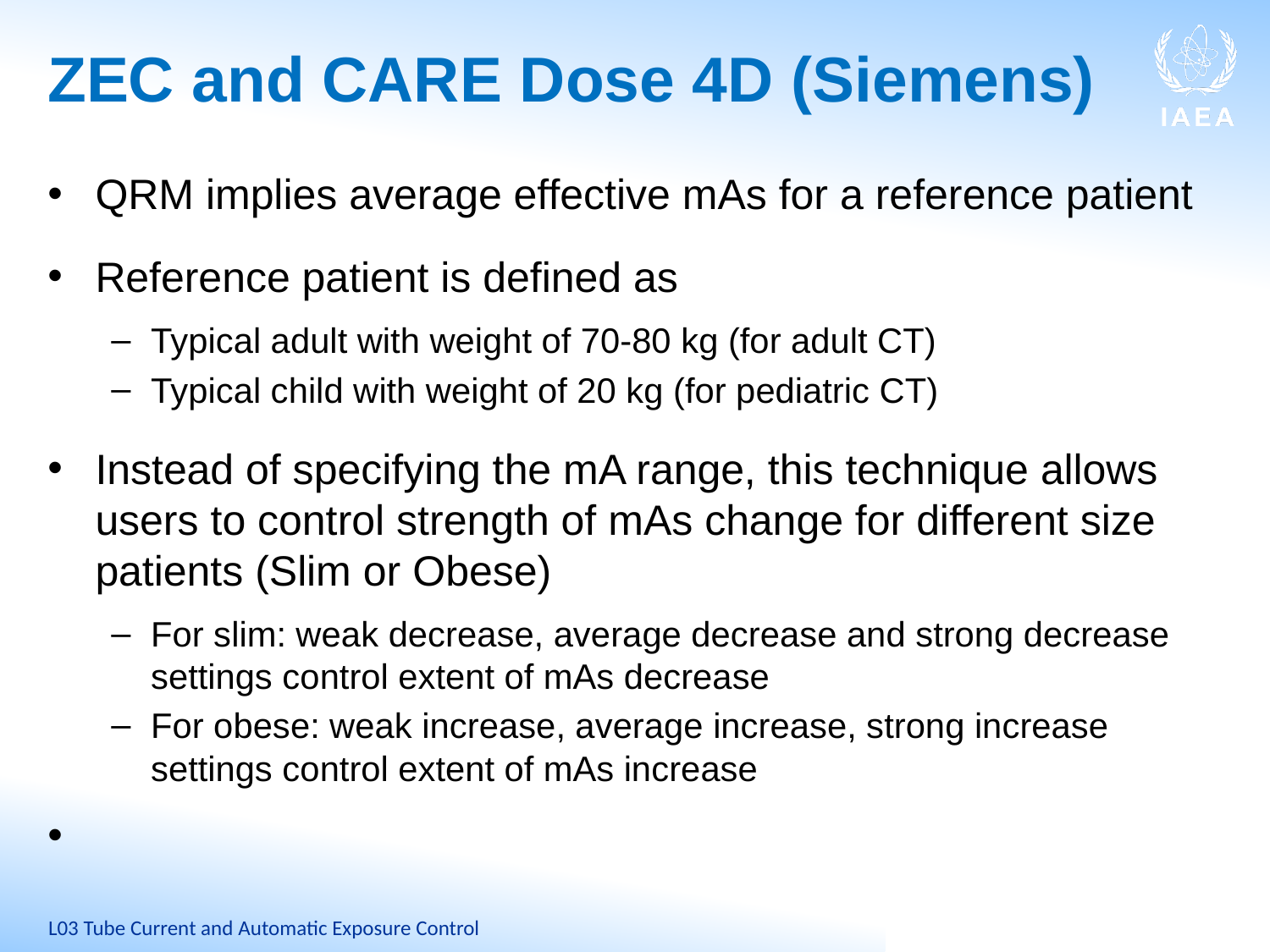

# ZEC and CARE Dose 4D (Siemens)
QRM implies average effective mAs for a reference patient
Reference patient is defined as
Typical adult with weight of 70-80 kg (for adult CT)
Typical child with weight of 20 kg (for pediatric CT)
Instead of specifying the mA range, this technique allows users to control strength of mAs change for different size patients (Slim or Obese)
For slim: weak decrease, average decrease and strong decrease settings control extent of mAs decrease
For obese: weak increase, average increase, strong increase settings control extent of mAs increase